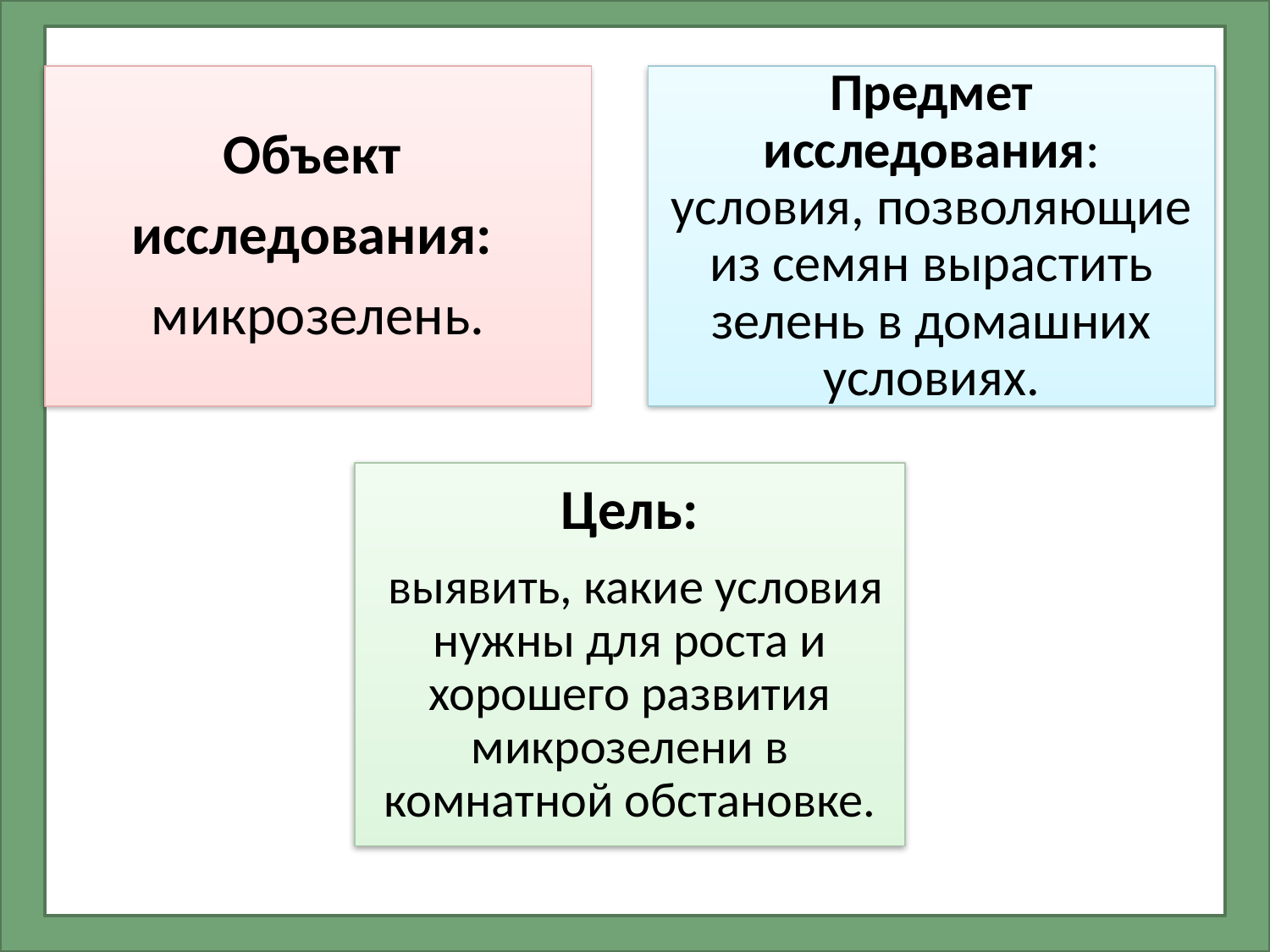

Объект
исследования:
микрозелень.
Предмет исследования: условия, позволяющие из семян вырастить зелень в домашних условиях.
Цель:
 выявить, какие условия нужны для роста и хорошего развития микрозелени в комнатной обстановке.